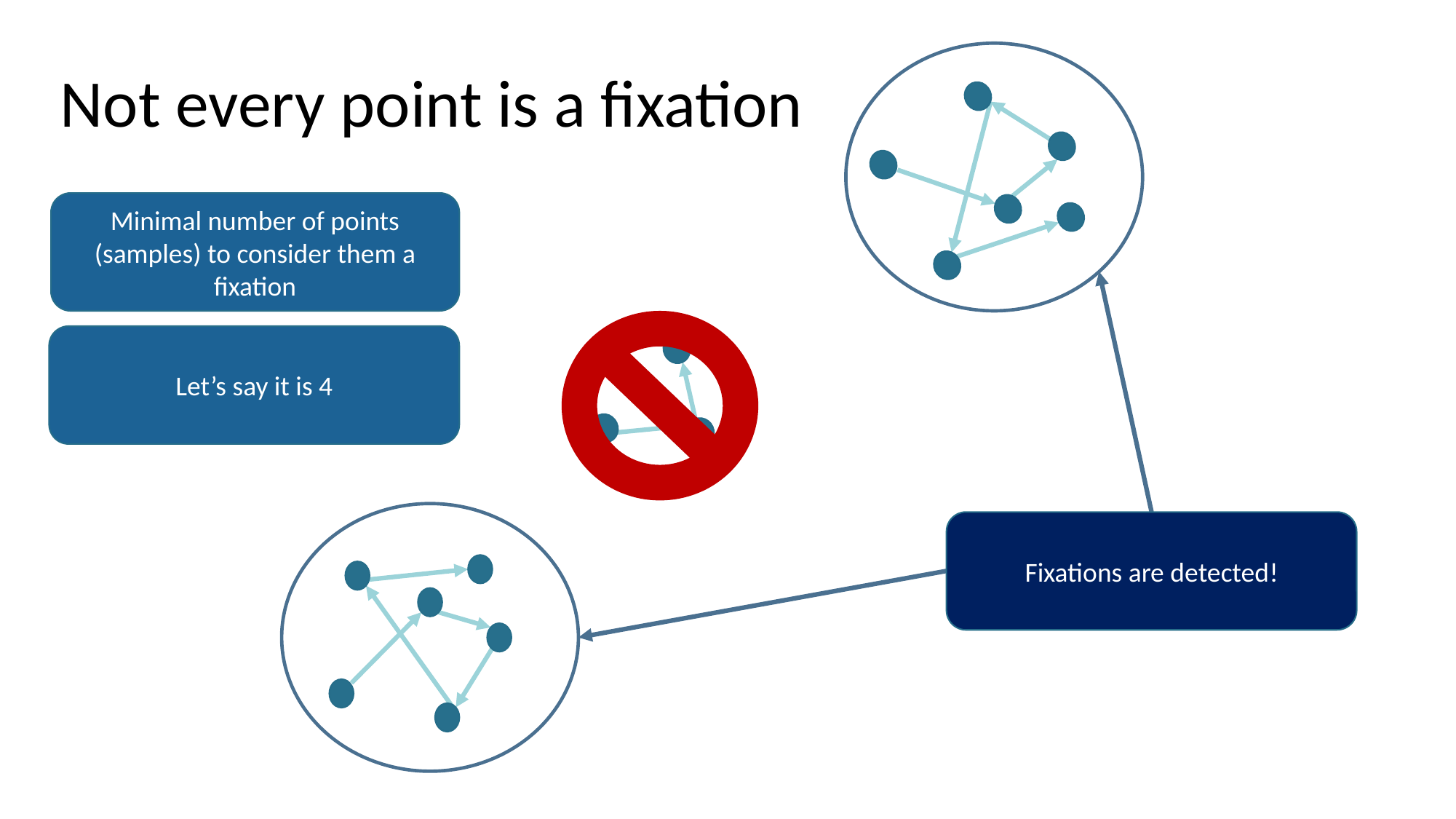

# Not every point is a fixation

Minimal number of points (samples) to consider them a fixation

Let’s say it is 4

Fixations are detected!